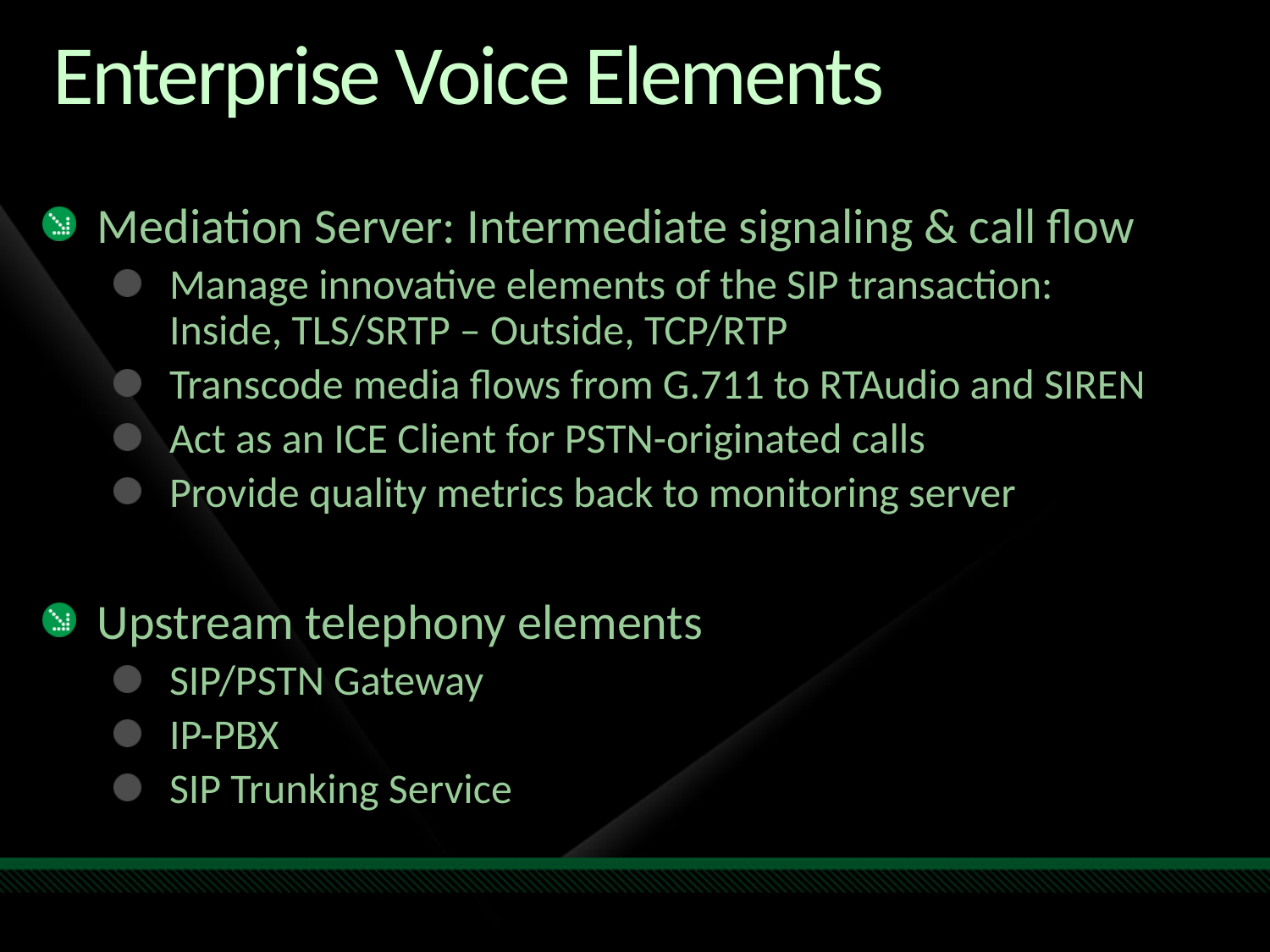

# Enterprise Voice Elements
Mediation Server: Intermediate signaling & call flow
Manage innovative elements of the SIP transaction:
Inside, TLS/SRTP – Outside, TCP/RTP
Transcode media flows from G.711 to RTAudio and SIREN
Act as an ICE Client for PSTN-originated calls
Provide quality metrics back to monitoring server

Upstream telephony elements
SIP/PSTN Gateway
IP-PBX
SIP Trunking Service